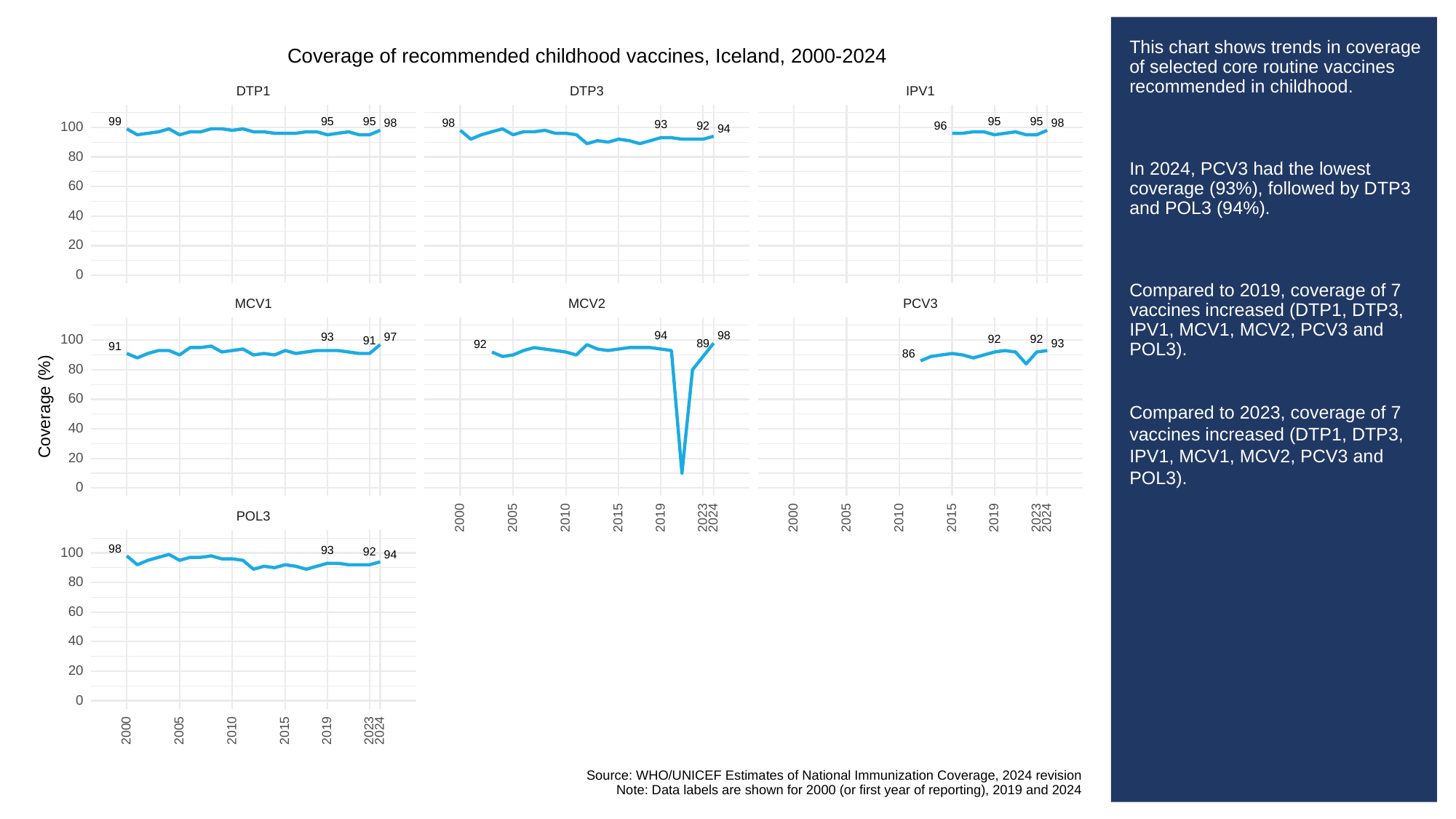

# This chart shows trends in coverage of selected core routine vaccines recommended in childhood.

In 2024, PCV3 had the lowest coverage (93%), followed by DTP3 and POL3 (94%).

Compared to 2019, coverage of 7 vaccines increased (DTP1, DTP3, IPV1, MCV1, MCV2, PCV3 and POL3).

Compared to 2023, coverage of 7 vaccines increased (DTP1, DTP3, IPV1, MCV1, MCV2, PCV3 and POL3).

Coverage of recommended childhood vaccines, Iceland, 2000-2024
DTP3
DTP1
IPV1

99
95
95
95
95
98
98
98
93
96
100
92
94

80

60

40

20

0

PCV3
MCV1
MCV2

98
94
97
93
100
92
92
91
93
89

92
91

86

80

60
Coverage (%)

40

20

0

POL3
2023
2023
2000
2005
2010
2015
2019
2024
2000
2005
2010
2015
2019
2024

98
93
100
92
94

80

60

40

20

0

2023
2000
2005
2010
2015
2019
2024
Source: WHO/UNICEF Estimates of National Immunization Coverage, 2024 revision
Note: Data labels are shown for 2000 (or first year of reporting), 2019 and 2024